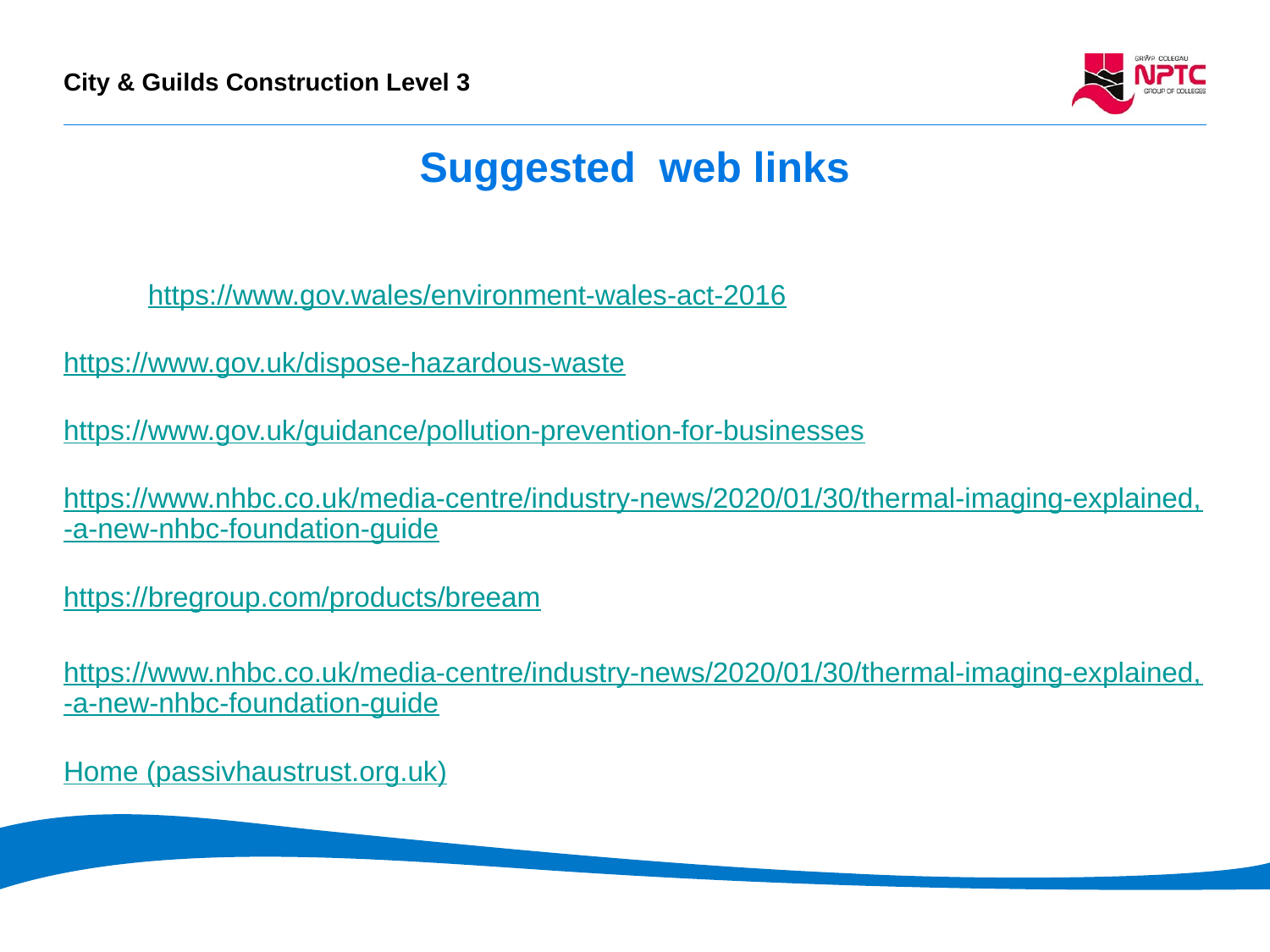

# Suggested  web links

https://www.gov.wales/environment-wales-act-2016
https://www.gov.uk/dispose-hazardous-waste
https://www.gov.uk/guidance/pollution-prevention-for-businesses
https://www.nhbc.co.uk/media-centre/industry-news/2020/01/30/thermal-imaging-explained,-a-new-nhbc-foundation-guide
https://bregroup.com/products/breeam
https://www.nhbc.co.uk/media-centre/industry-news/2020/01/30/thermal-imaging-explained,-a-new-nhbc-foundation-guide
Home (passivhaustrust.org.uk)